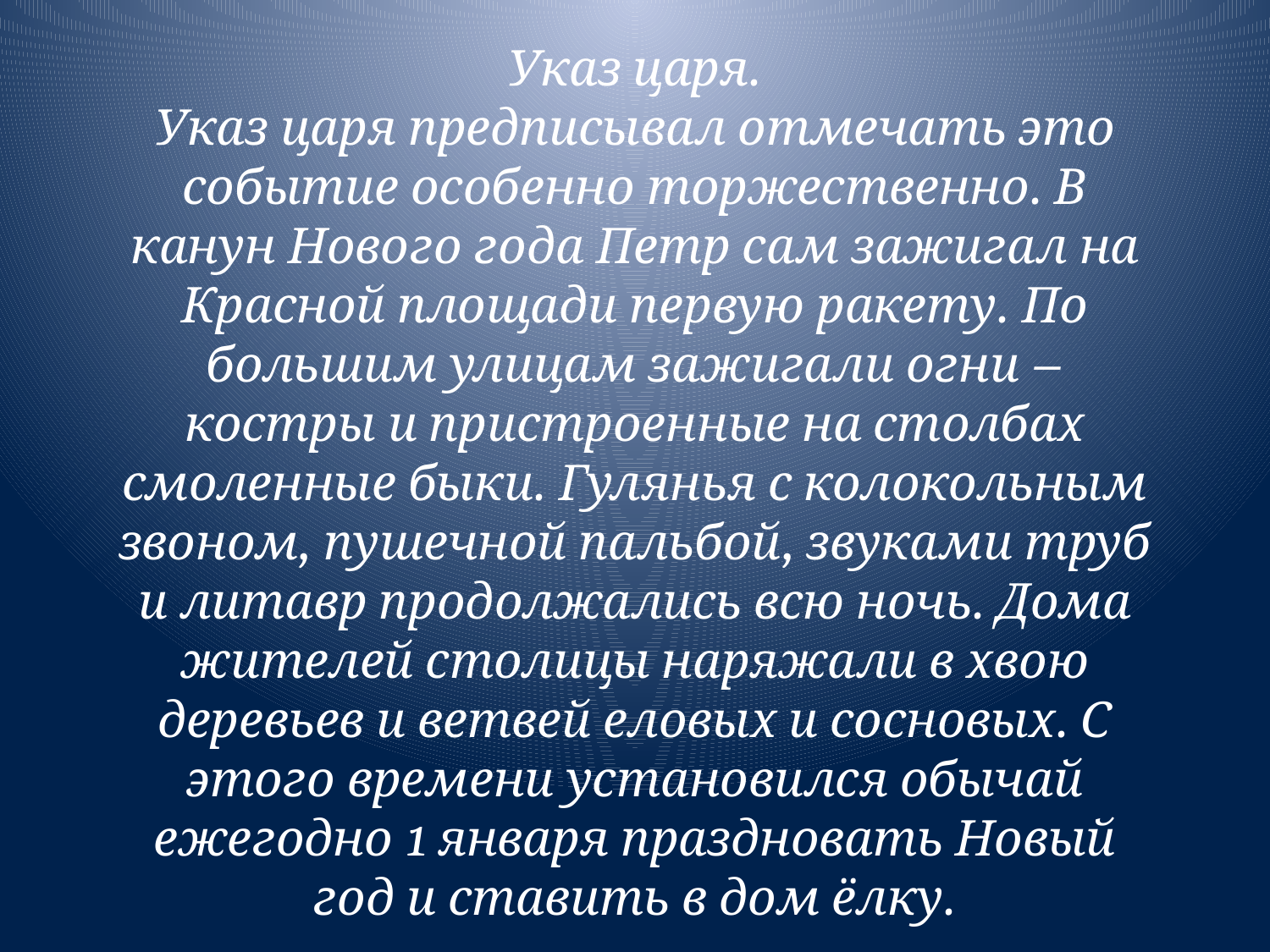

# Указ царя. Указ царя предписывал отмечать это событие особенно торжественно. В канун Нового года Петр сам зажигал на Красной площади первую ракету. По большим улицам зажигали огни – костры и пристроенные на столбах смоленные быки. Гулянья с колокольным звоном, пушечной пальбой, звуками труб и литавр продолжались всю ночь. Дома жителей столицы наряжали в хвою деревьев и ветвей еловых и сосновых. С этого времени установился обычай ежегодно 1 января праздновать Новый год и ставить в дом ёлку.